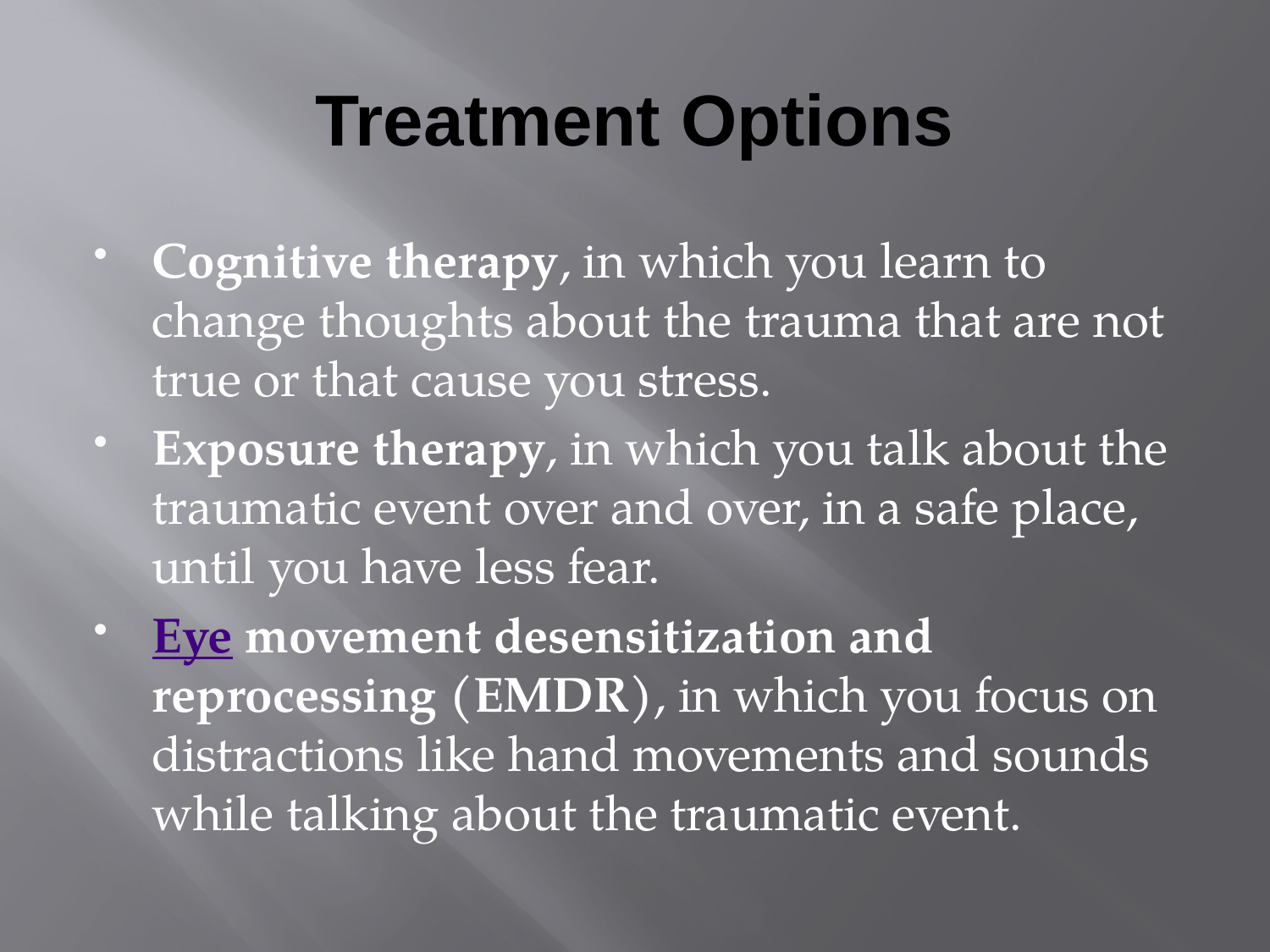

# Treatment Options
Cognitive therapy, in which you learn to change thoughts about the trauma that are not true or that cause you stress.
Exposure therapy, in which you talk about the traumatic event over and over, in a safe place, until you have less fear.
Eye movement desensitization and reprocessing (EMDR), in which you focus on distractions like hand movements and sounds while talking about the traumatic event.